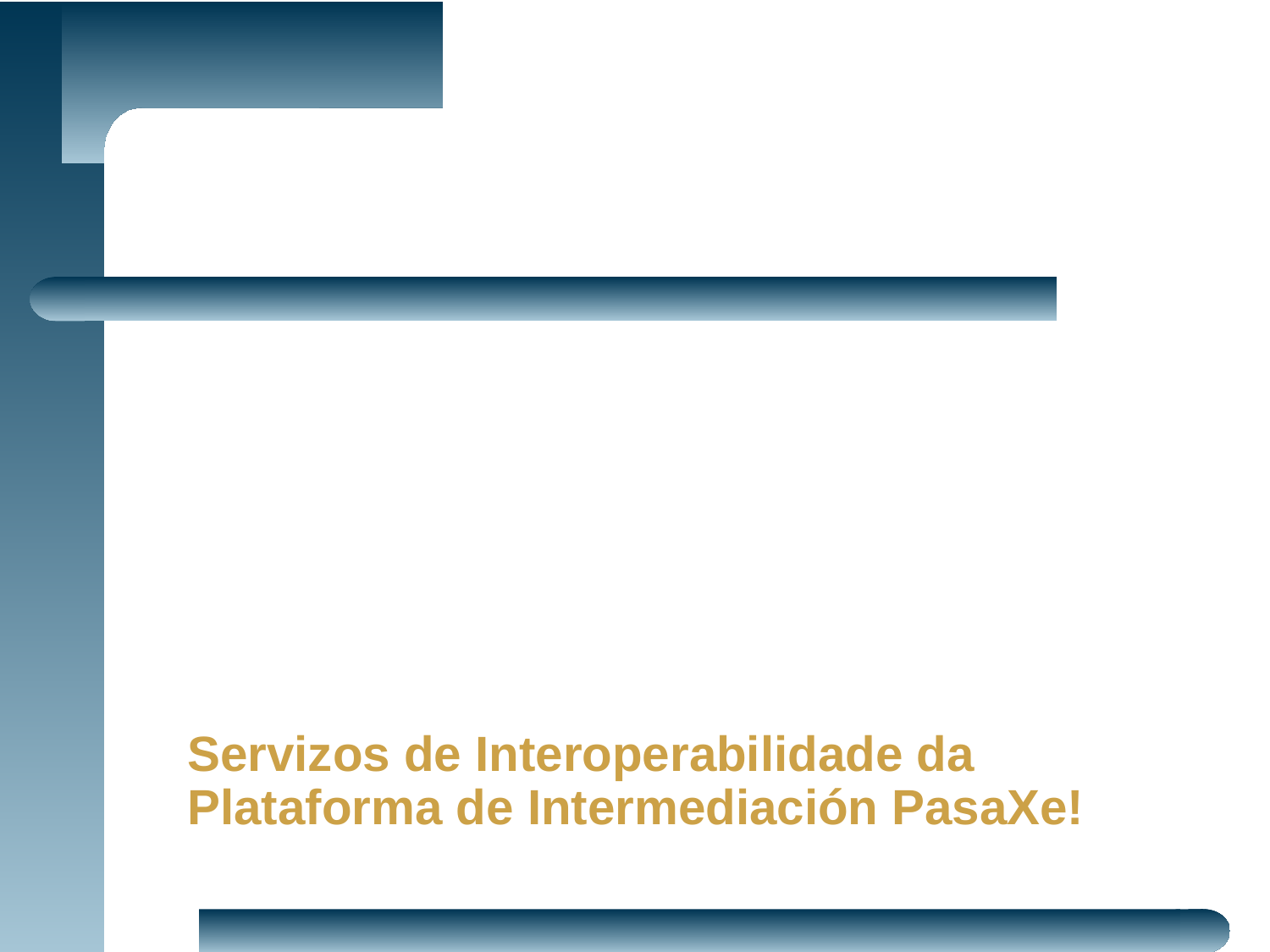

Servizos de Interoperabilidade da Plataforma de Intermediación PasaXe!